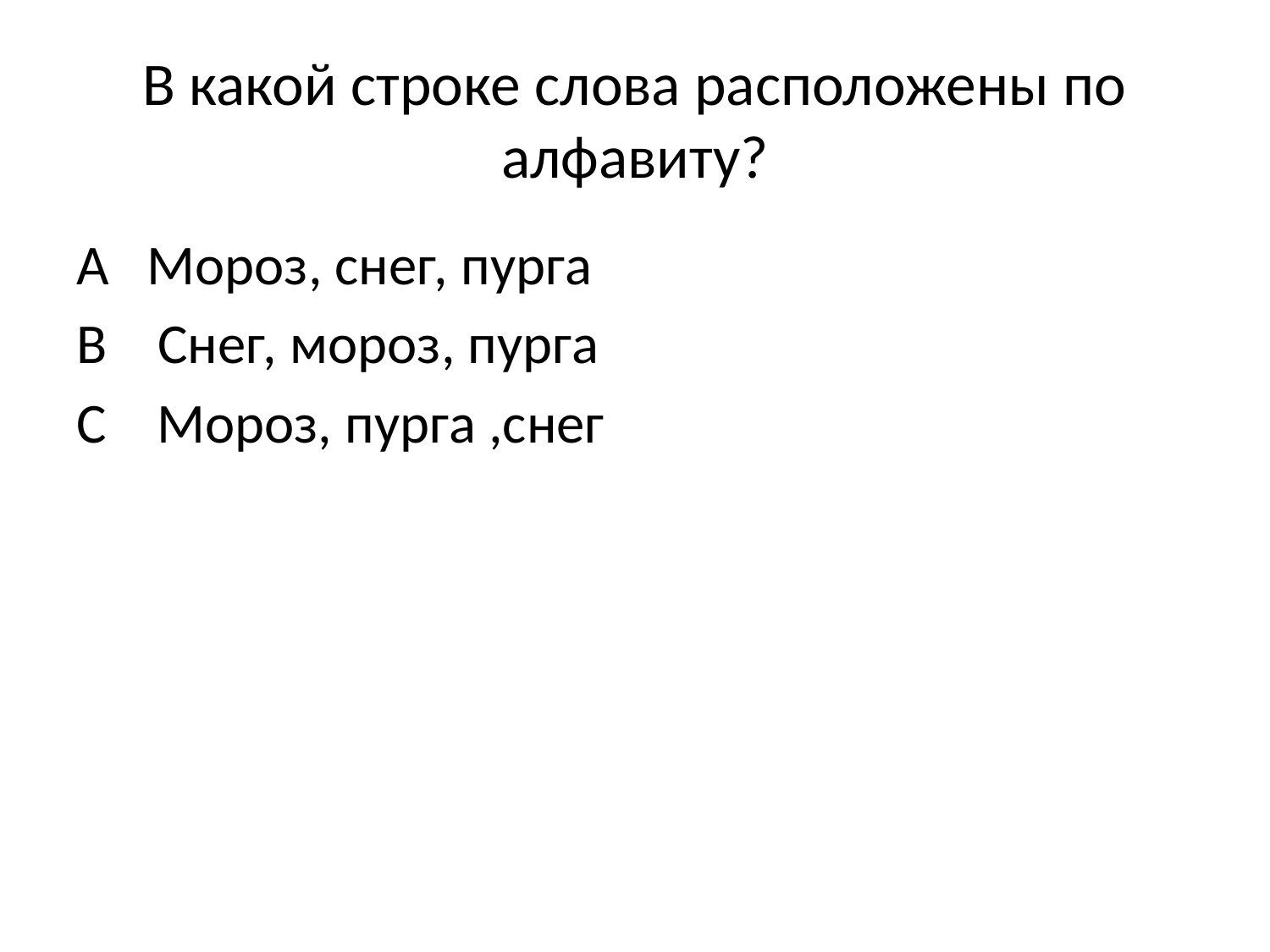

# В какой строке слова расположены по алфавиту?
А   Мороз, снег, пурга
В    Снег, мороз, пурга
С    Мороз, пурга ,снег